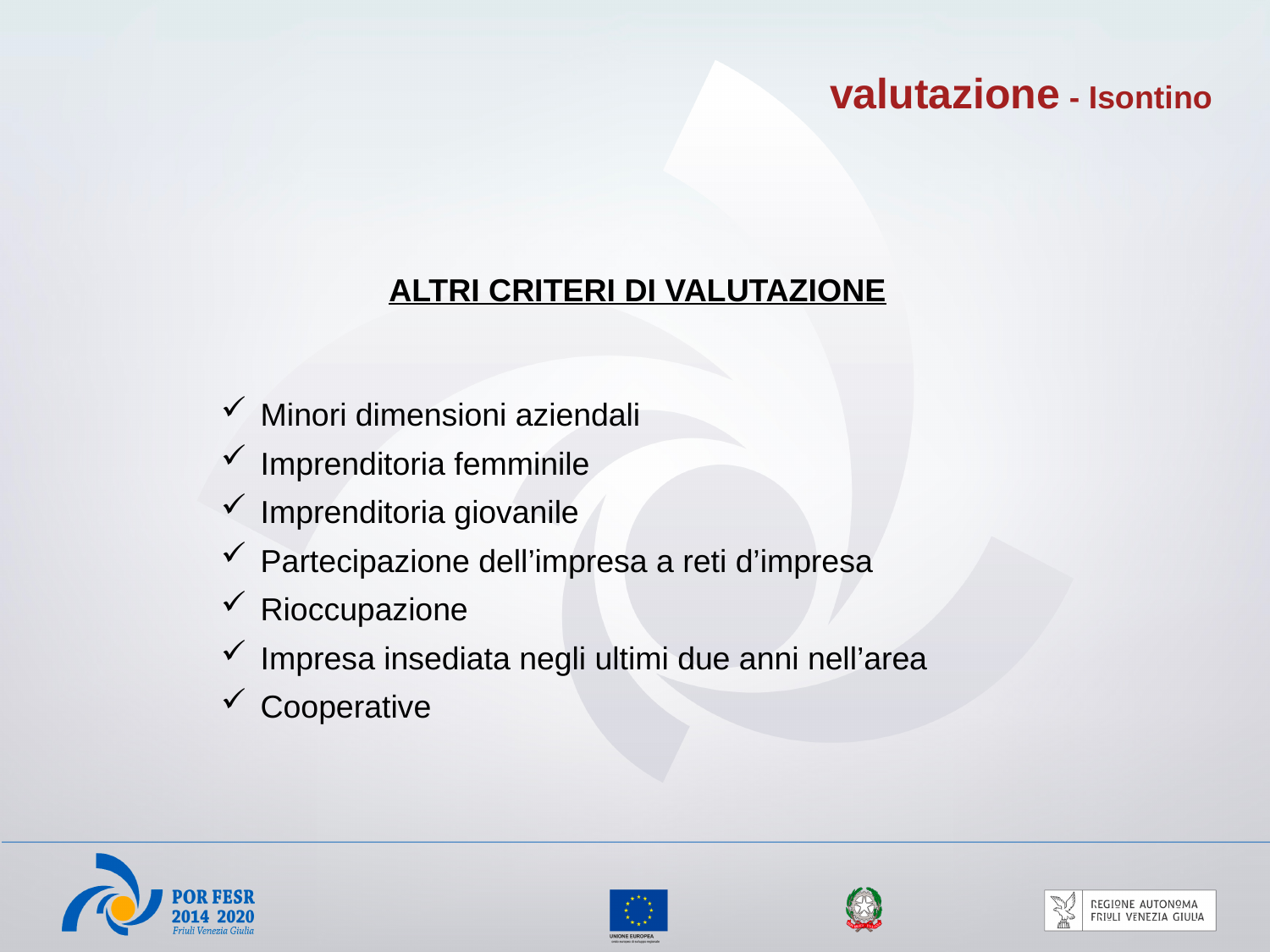

valutazione - Isontino
Altri criteri di valutazione

Minori dimensioni aziendali
Imprenditoria femminile
Imprenditoria giovanile
Partecipazione dell’impresa a reti d’impresa
Rioccupazione
Impresa insediata negli ultimi due anni nell’area
Cooperative